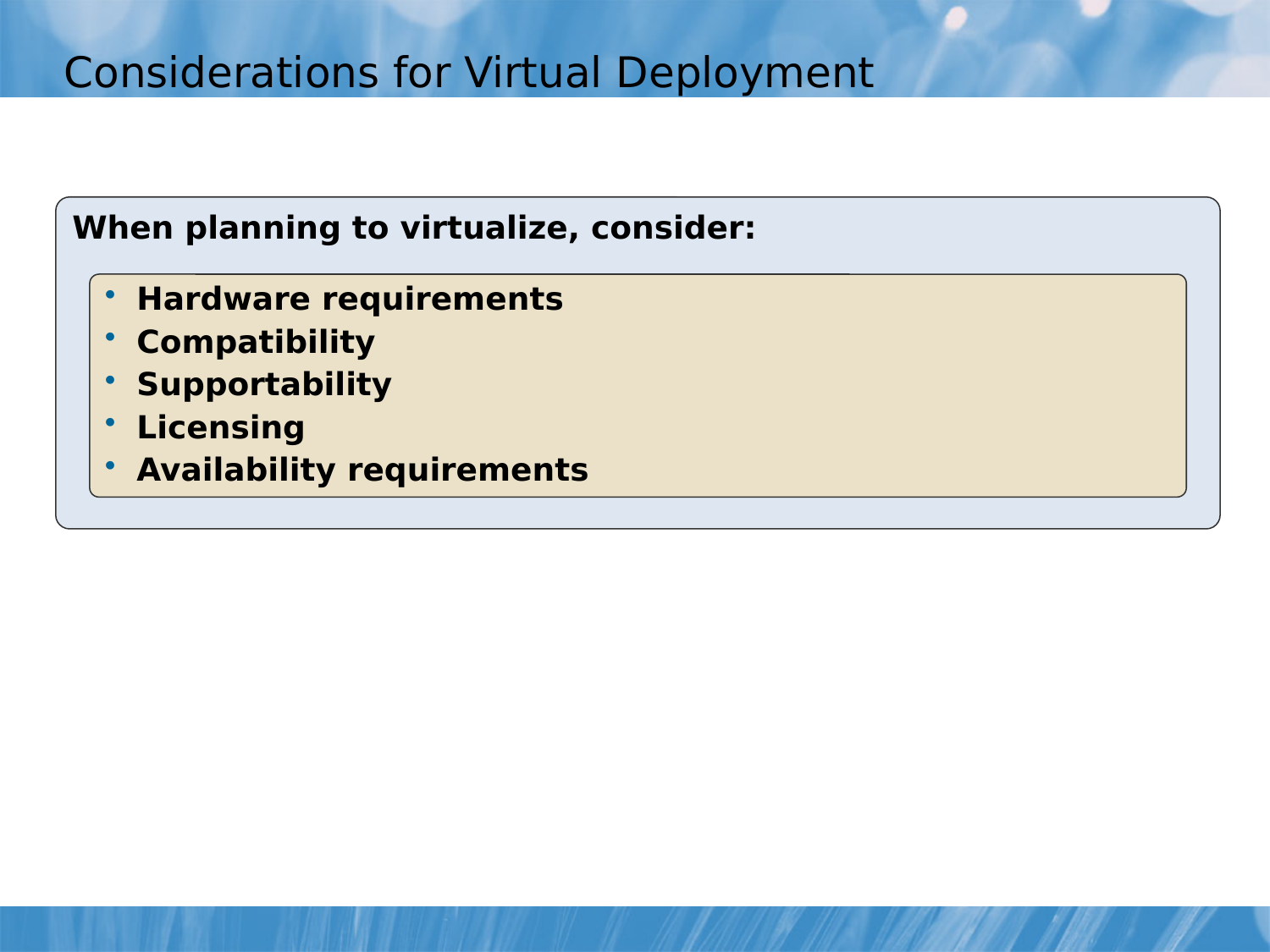

# Considerations for Virtual Deployment
When planning to virtualize, consider:
Hardware requirements
Compatibility
Supportability
Licensing
Availability requirements